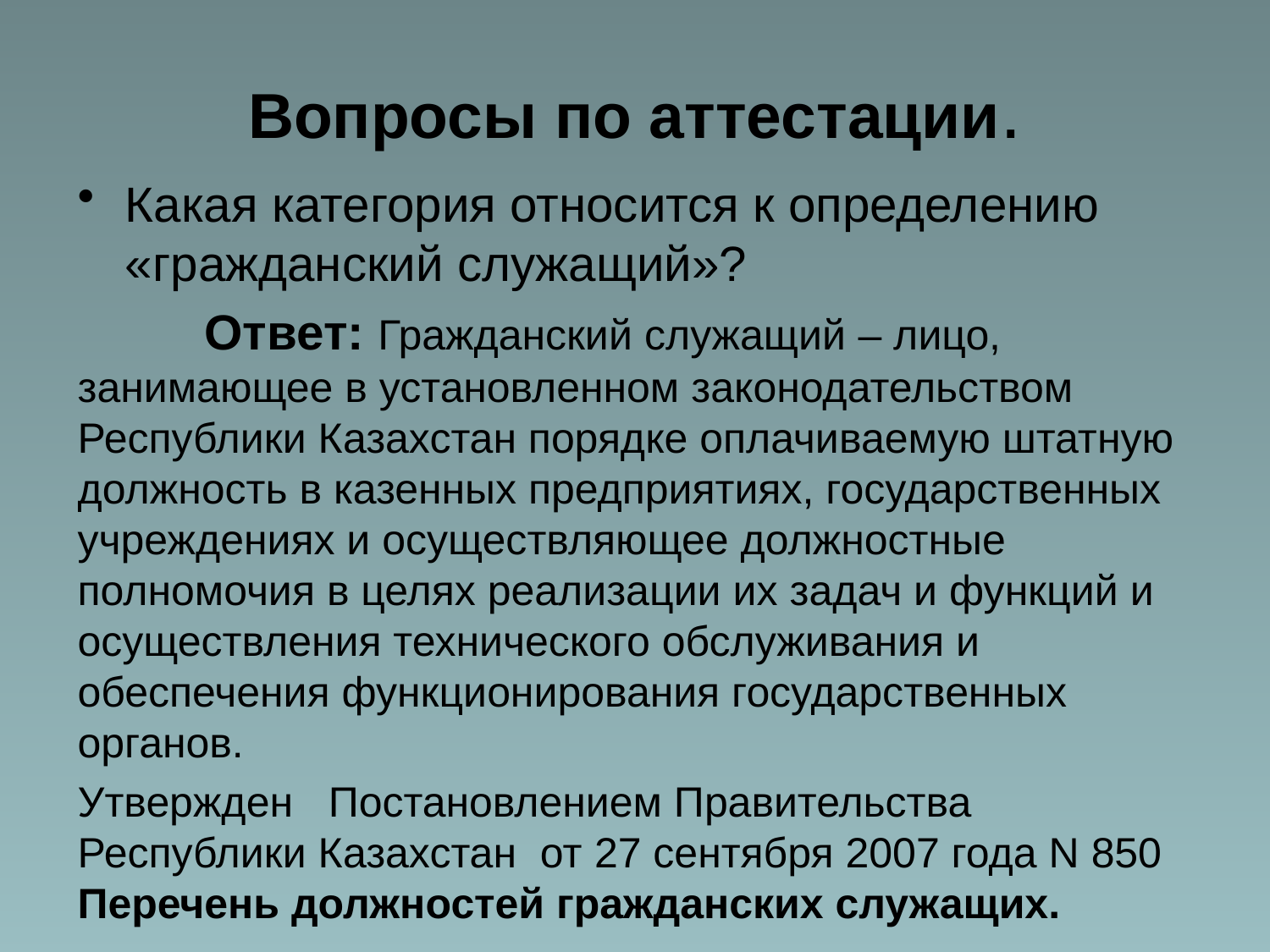

# Вопросы по аттестации.
Какая категория относится к определению «гражданский служащий»?
	Ответ: Гражданский служащий – лицо, занимающее в установленном законодательством Республики Казахстан порядке оплачиваемую штатную должность в казенных предприятиях, государственных учреждениях и осуществляющее должностные полномочия в целях реализации их задач и функций и осуществления технического обслуживания и обеспечения функционирования государственных органов.
Утвержден   Постановлением Правительства Республики Казахстан  от 27 сентября 2007 года N 850  Перечень должностей гражданских служащих.